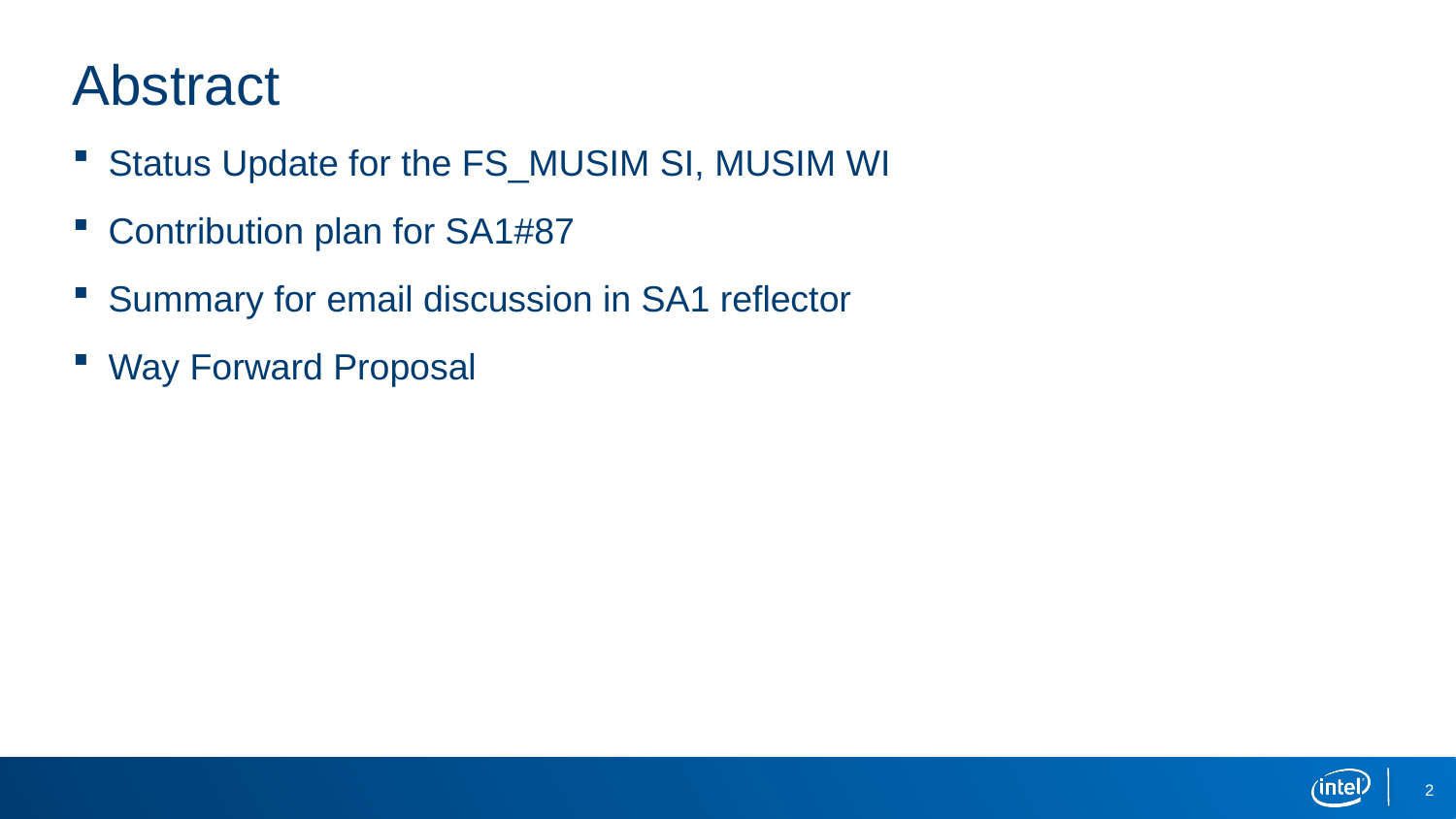

# Abstract
Status Update for the FS_MUSIM SI, MUSIM WI
Contribution plan for SA1#87
Summary for email discussion in SA1 reflector
Way Forward Proposal

2